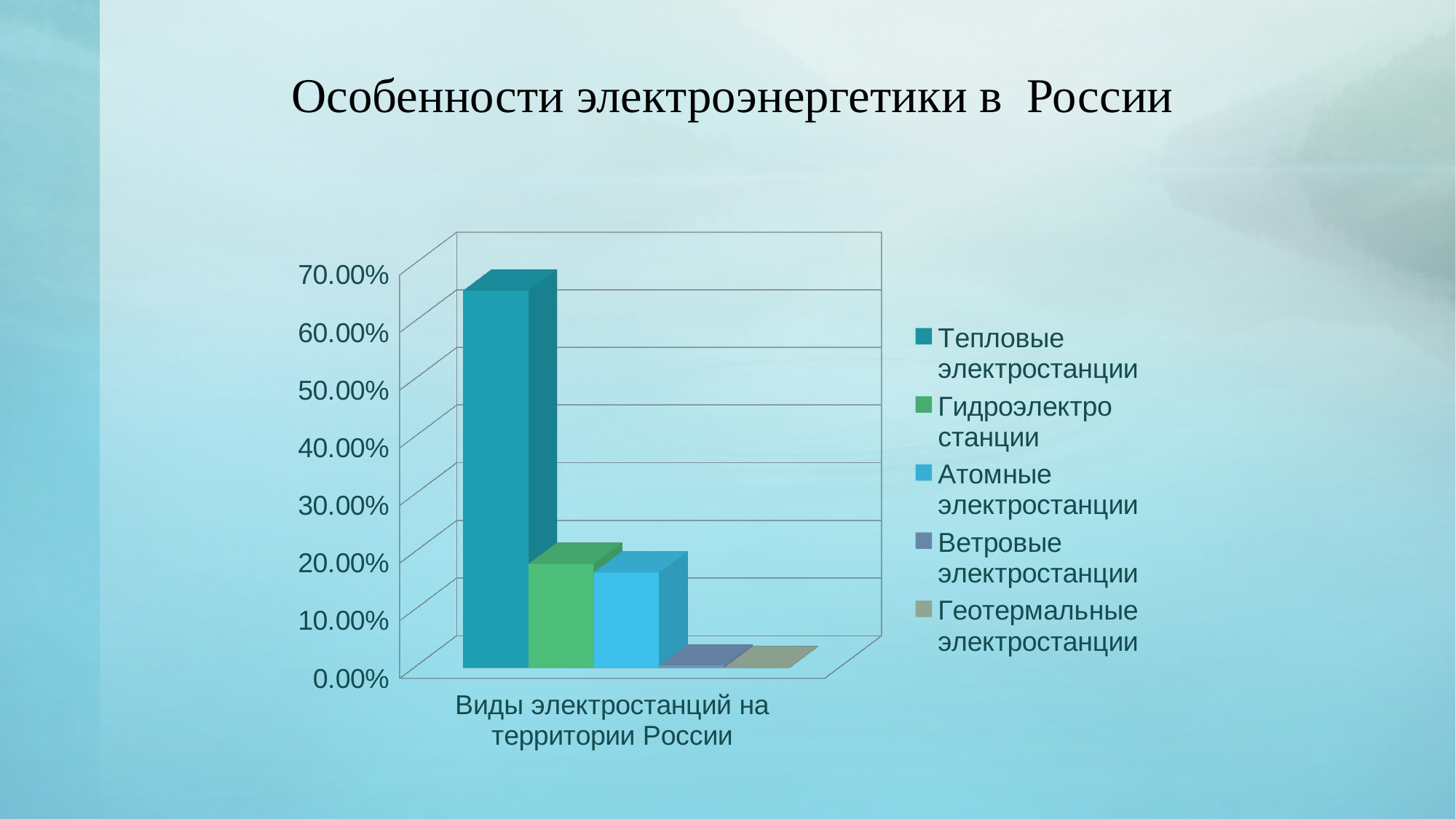

# Особенности электроэнергетики в  России

[unsupported chart]